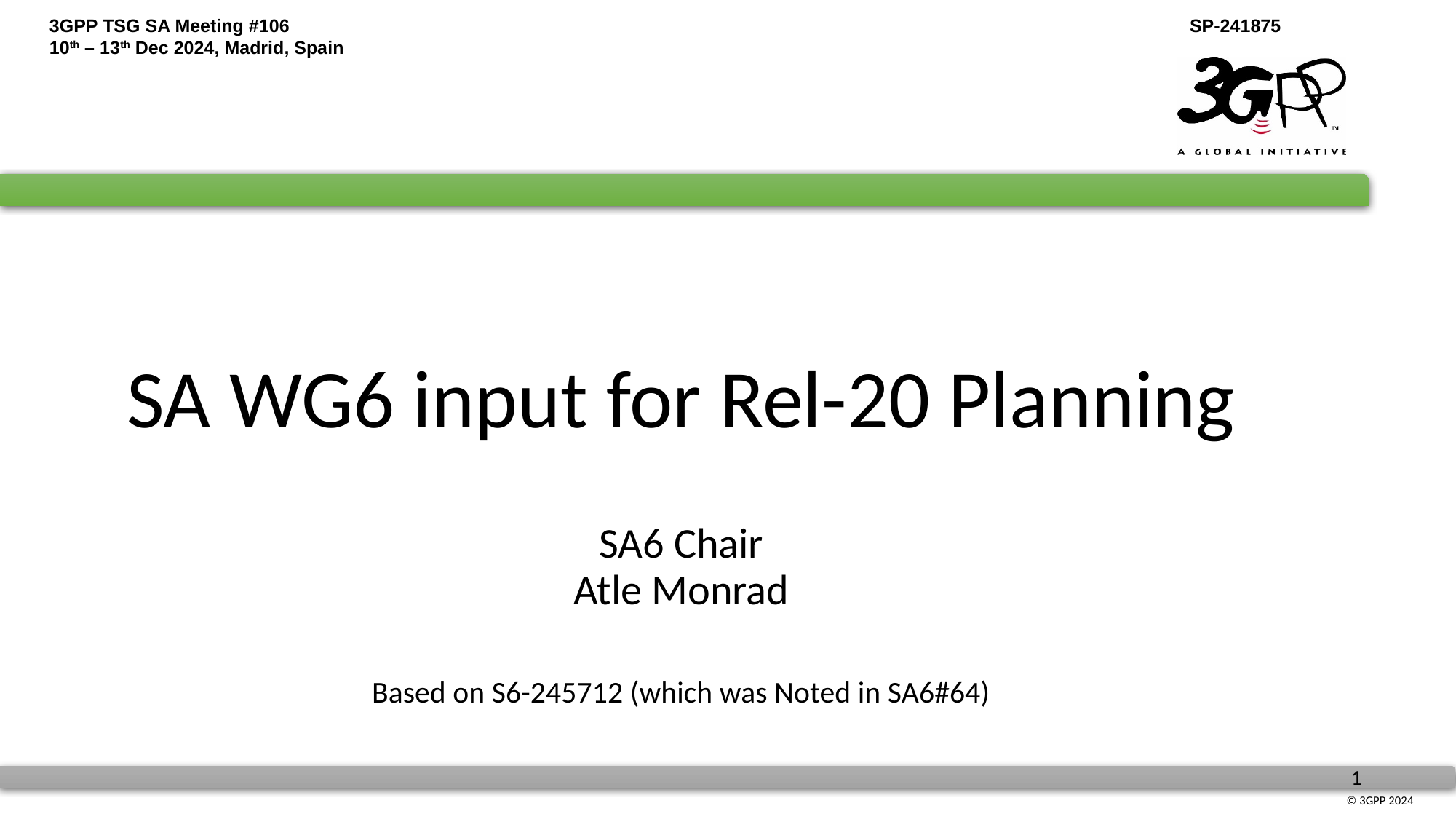

SA WG6 input for Rel-20 Planning

SA6 Chair
Atle Monrad

Based on S6-245712 (which was Noted in SA6#64)